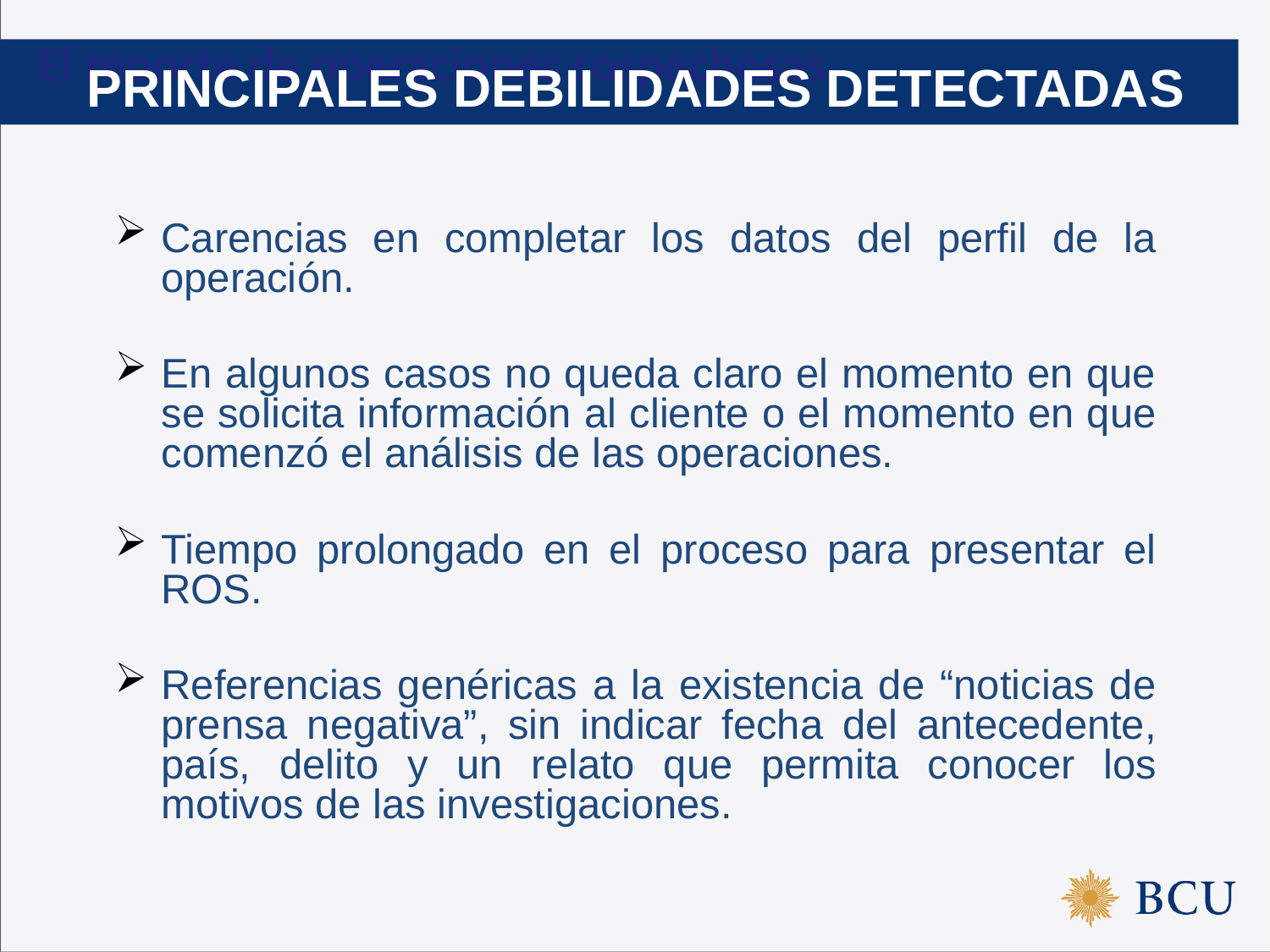

El reporte de operaciones sospechosas
PRINCIPALES DEBILIDADES DETECTADAS

Carencias en completar los datos del perfil de la operación.

En algunos casos no queda claro el momento en que se solicita información al cliente o el momento en que comenzó el análisis de las operaciones.

Tiempo prolongado en el proceso para presentar el ROS.

Referencias genéricas a la existencia de “noticias de prensa negativa”, sin indicar fecha del antecedente, país, delito y un relato que permita conocer los motivos de las investigaciones.